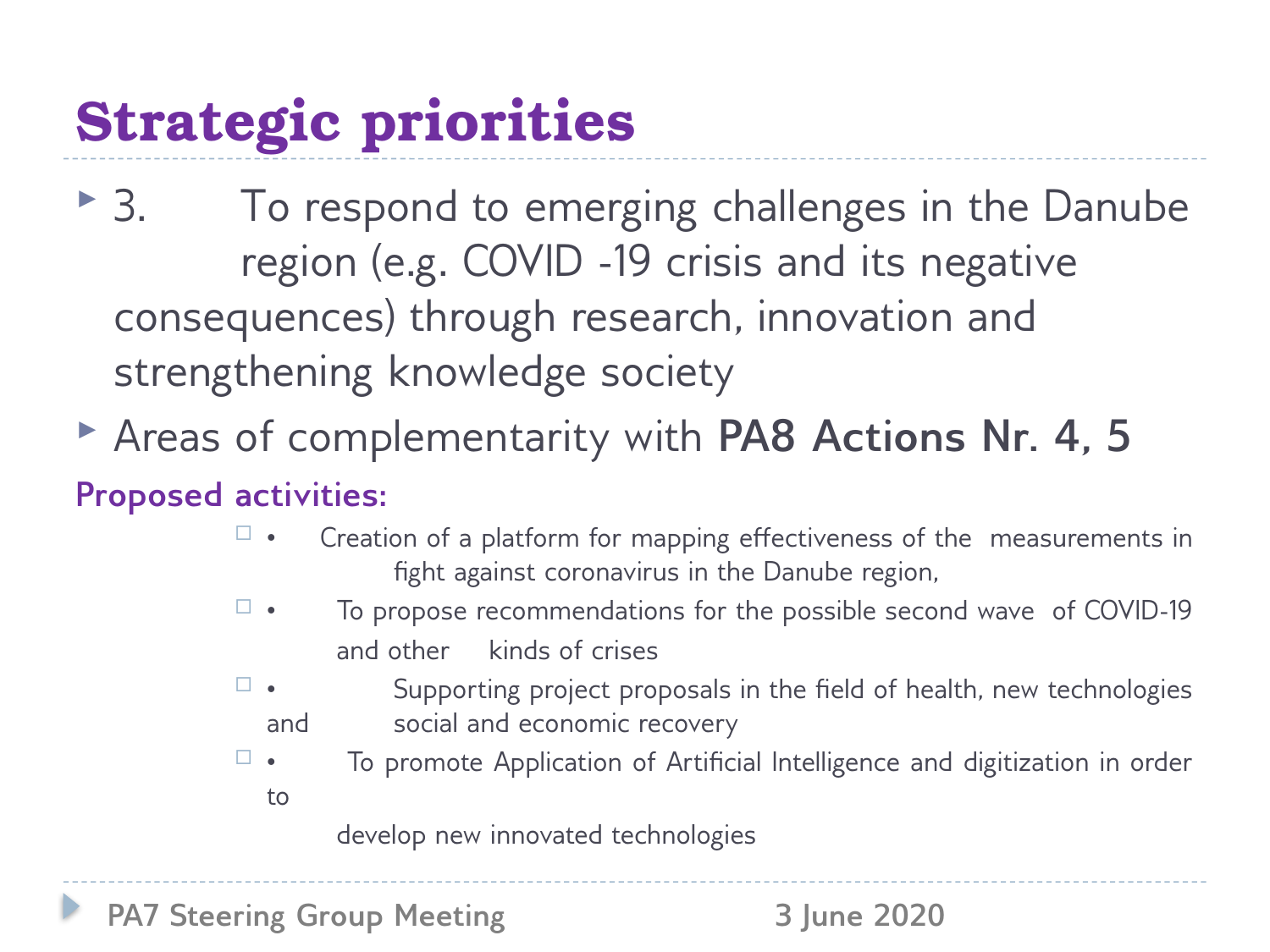

# Strategic priorities
3. 	To respond to emerging challenges in the Danube 	region (e.g. COVID -19 crisis and its negative 	consequences) through research, innovation and 	strengthening knowledge society
Areas of complementarity with PA8 Actions Nr. 4, 5
Proposed activities:
•     Creation of a platform for mapping effectiveness of the  measurements in 	fight against coronavirus in the Danube region,
•       To propose recommendations for the possible second wave  of COVID-19
            and other 	kinds of crises
•	Supporting project proposals in the field of health, new technologies and 	social and economic recovery
•       To promote Application of Artificial Intelligence and digitization in order to
            develop new innovated technologies
PA7 Steering Group Meeting                          3 June 2020